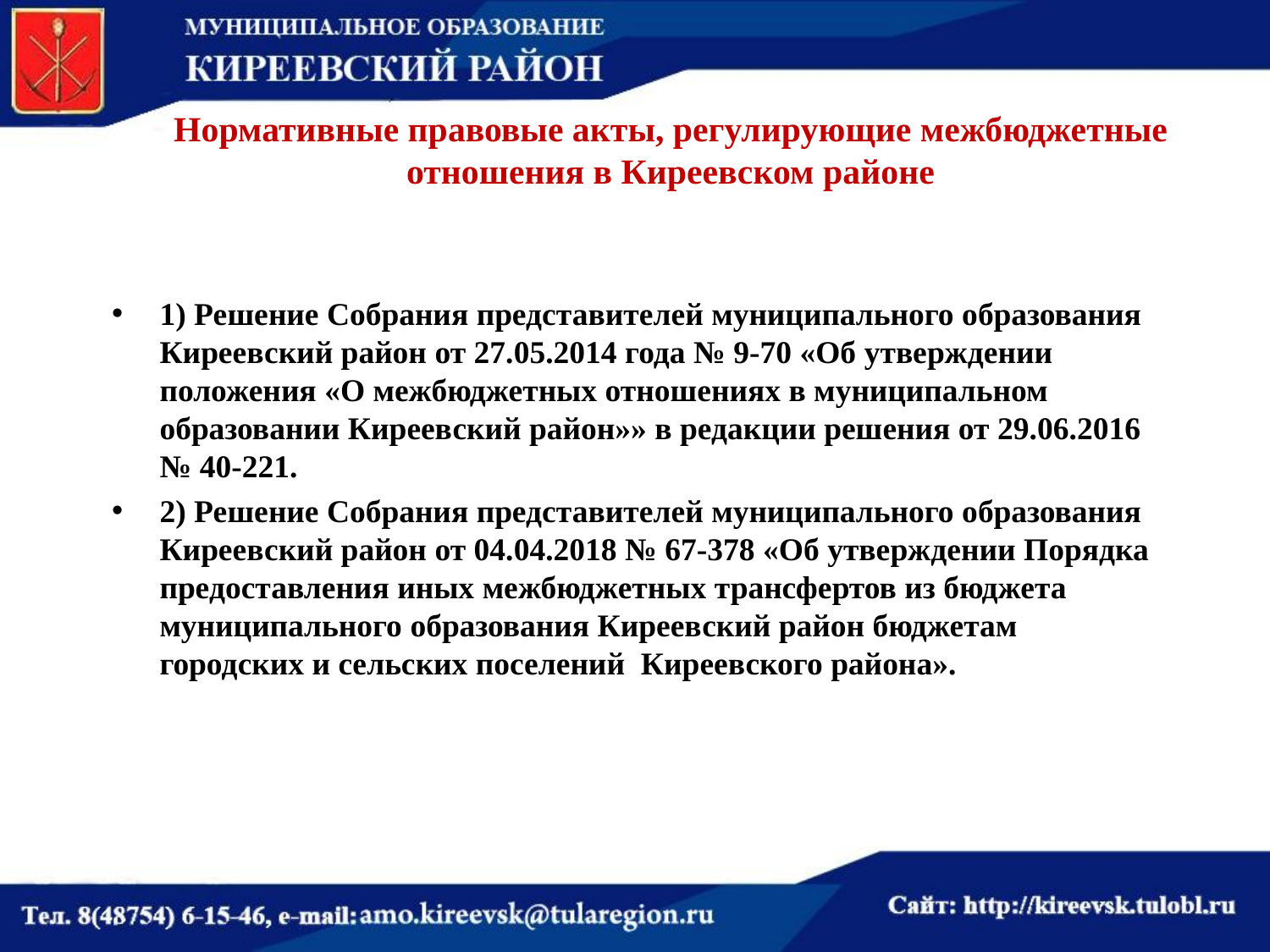

# Нормативные правовые акты, регулирующие межбюджетные отношения в Киреевском районе
1) Решение Собрания представителей муниципального образования Киреевский район от 27.05.2014 года № 9-70 «Об утверждении положения «О межбюджетных отношениях в муниципальном образовании Киреевский район»» в редакции решения от 29.06.2016 № 40-221.
2) Решение Собрания представителей муниципального образования Киреевский район от 04.04.2018 № 67-378 «Об утверждении Порядка предоставления иных межбюджетных трансфертов из бюджета муниципального образования Киреевский район бюджетам городских и сельских поселений  Киреевского района».